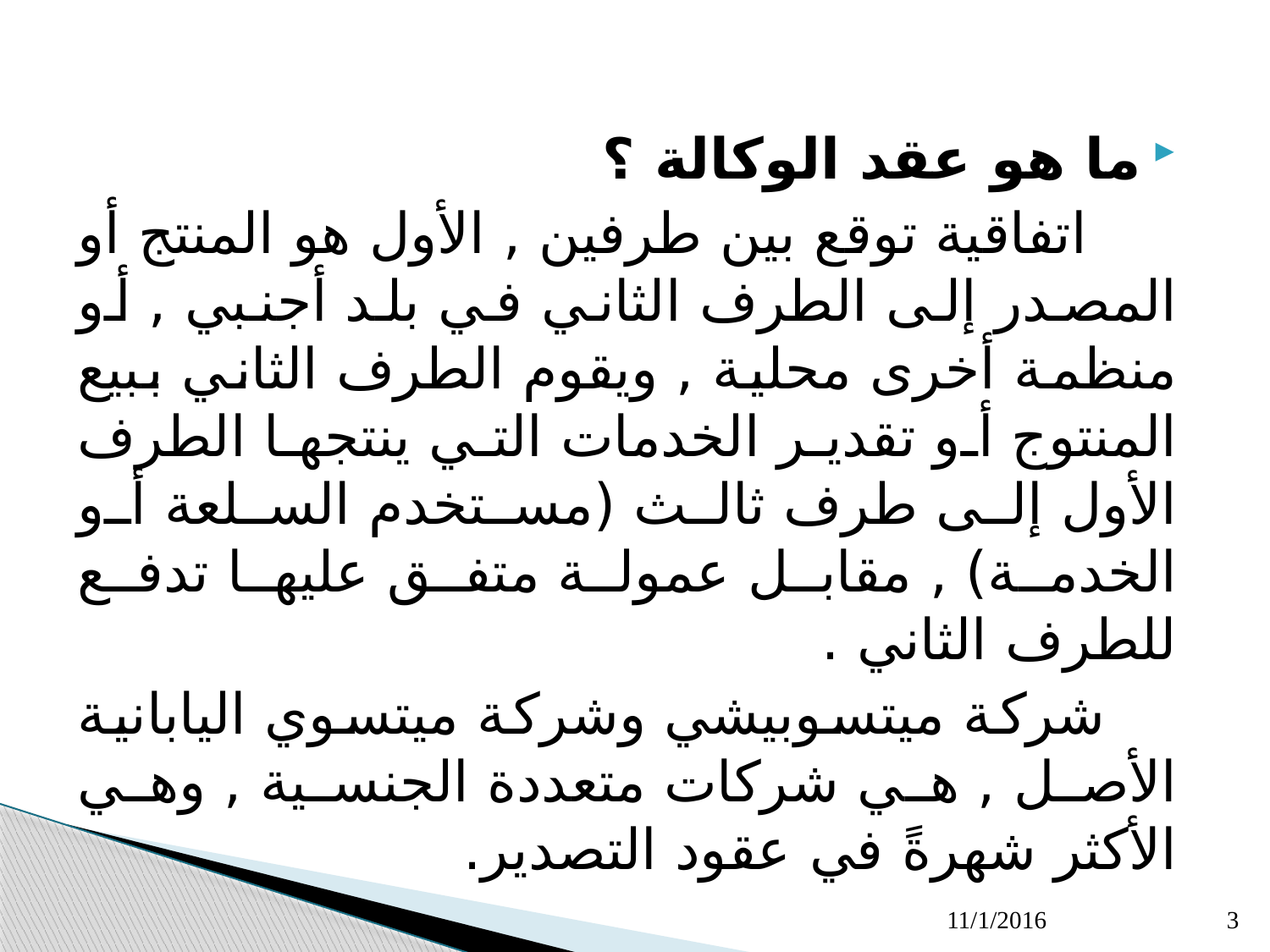

ما هو عقد الوكالة ؟
     اتفاقية توقع بين طرفين , الأول هو المنتج أو المصدر إلى الطرف الثاني في بلد أجنبي , أو منظمة أخرى محلية , ويقوم الطرف الثاني ببيع المنتوج أو تقدير الخدمات التي ينتجها الطرف الأول إلى طرف ثالث (مستخدم السلعة أو الخدمة) , مقابل عمولة متفق عليها تدفع للطرف الثاني .
    شركة ميتسوبيشي وشركة ميتسوي اليابانية الأصل , هي شركات متعددة الجنسية , وهي الأكثر شهرةً في عقود التصدير.

11/1/2016
3